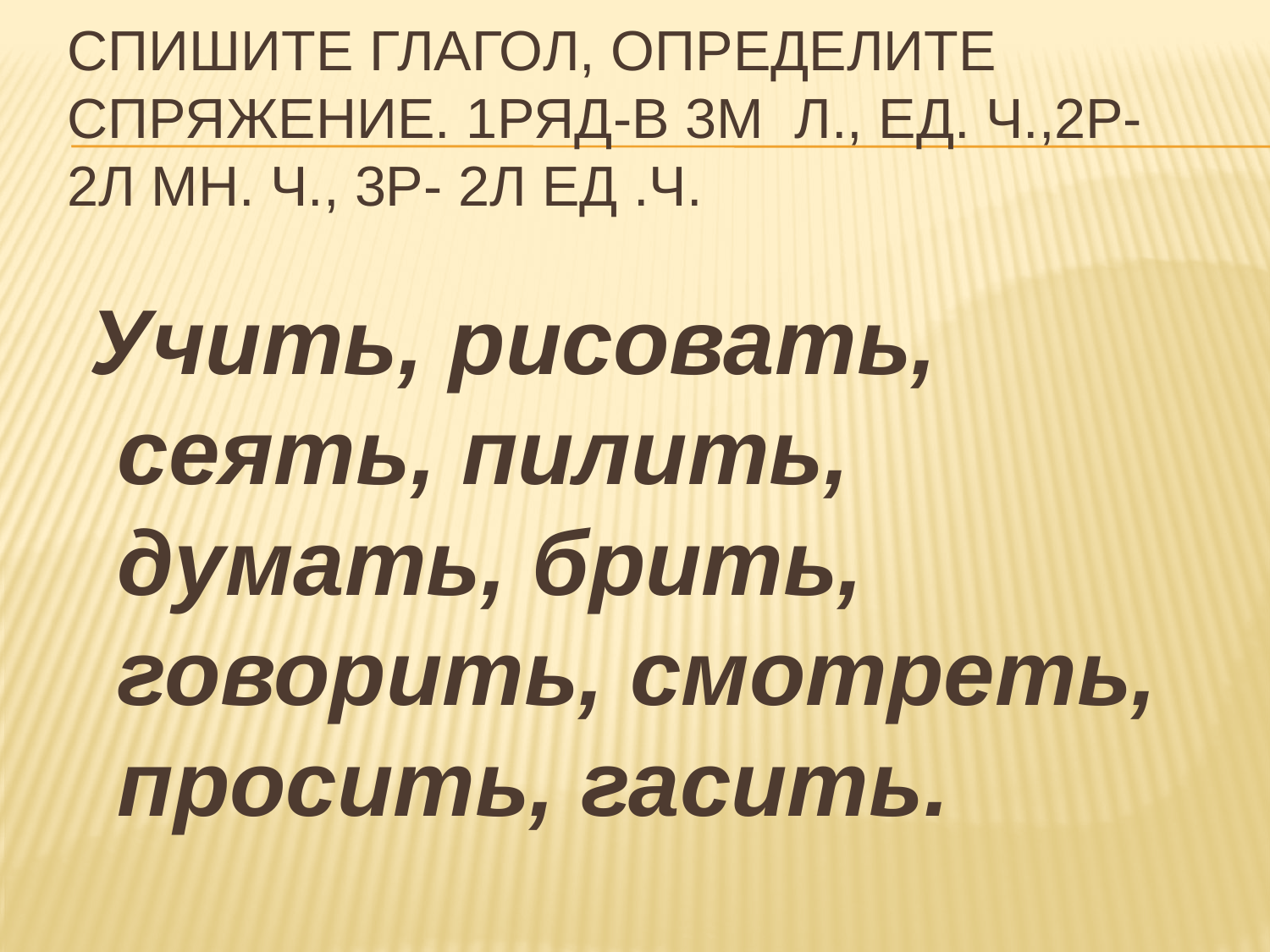

# Спишите глагол, определите спряжение. 1ряд-в 3м  л., ед. ч.,2р-2л мн. ч., 3р- 2л ед .ч.
 Учить, рисовать, сеять, пилить, думать, брить, говорить, смотреть, просить, гасить.